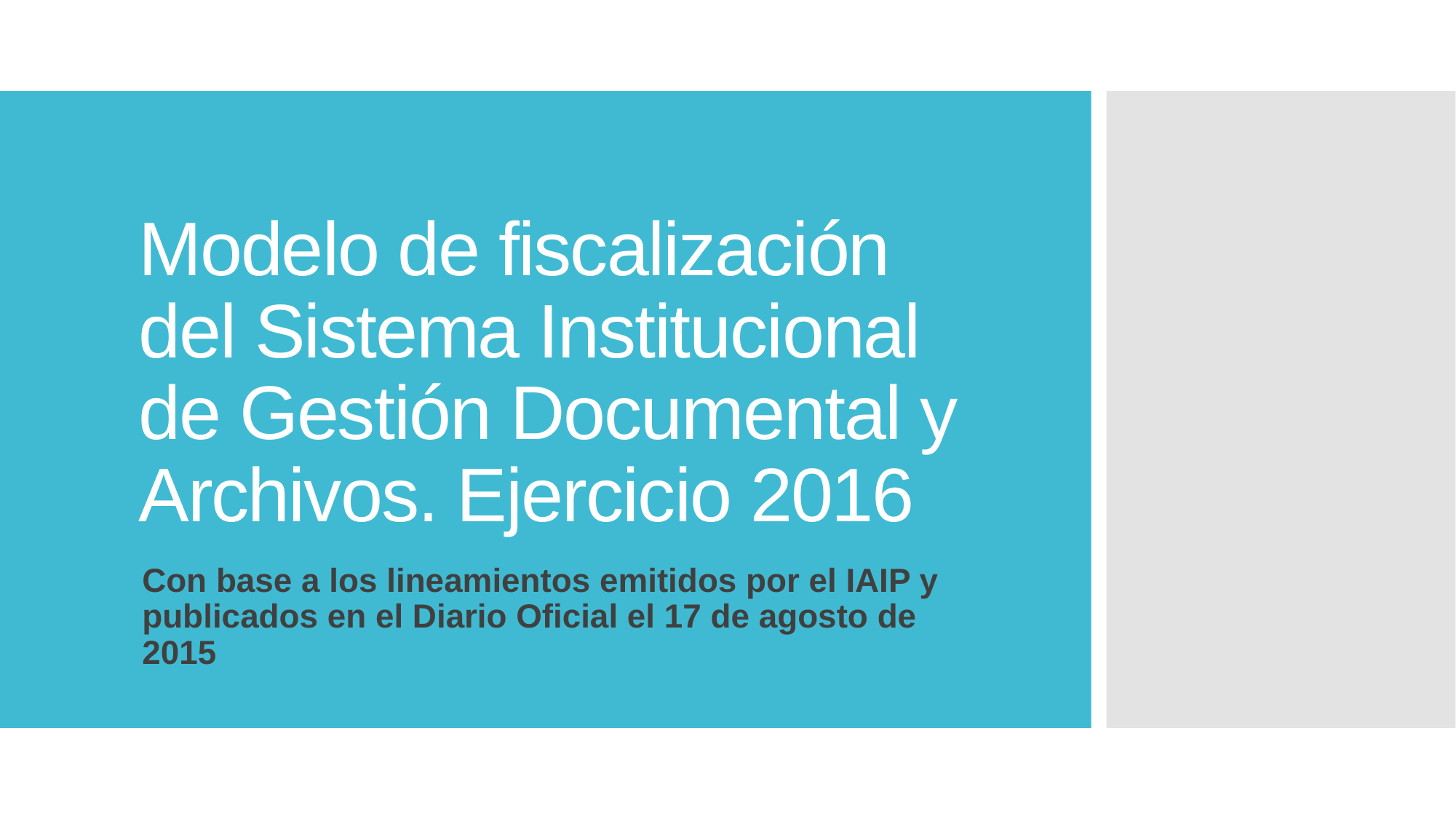

# Modelo de fiscalización del Sistema Institucional de Gestión Documental y Archivos. Ejercicio 2016
Con base a los lineamientos emitidos por el IAIP y publicados en el Diario Oficial el 17 de agosto de 2015